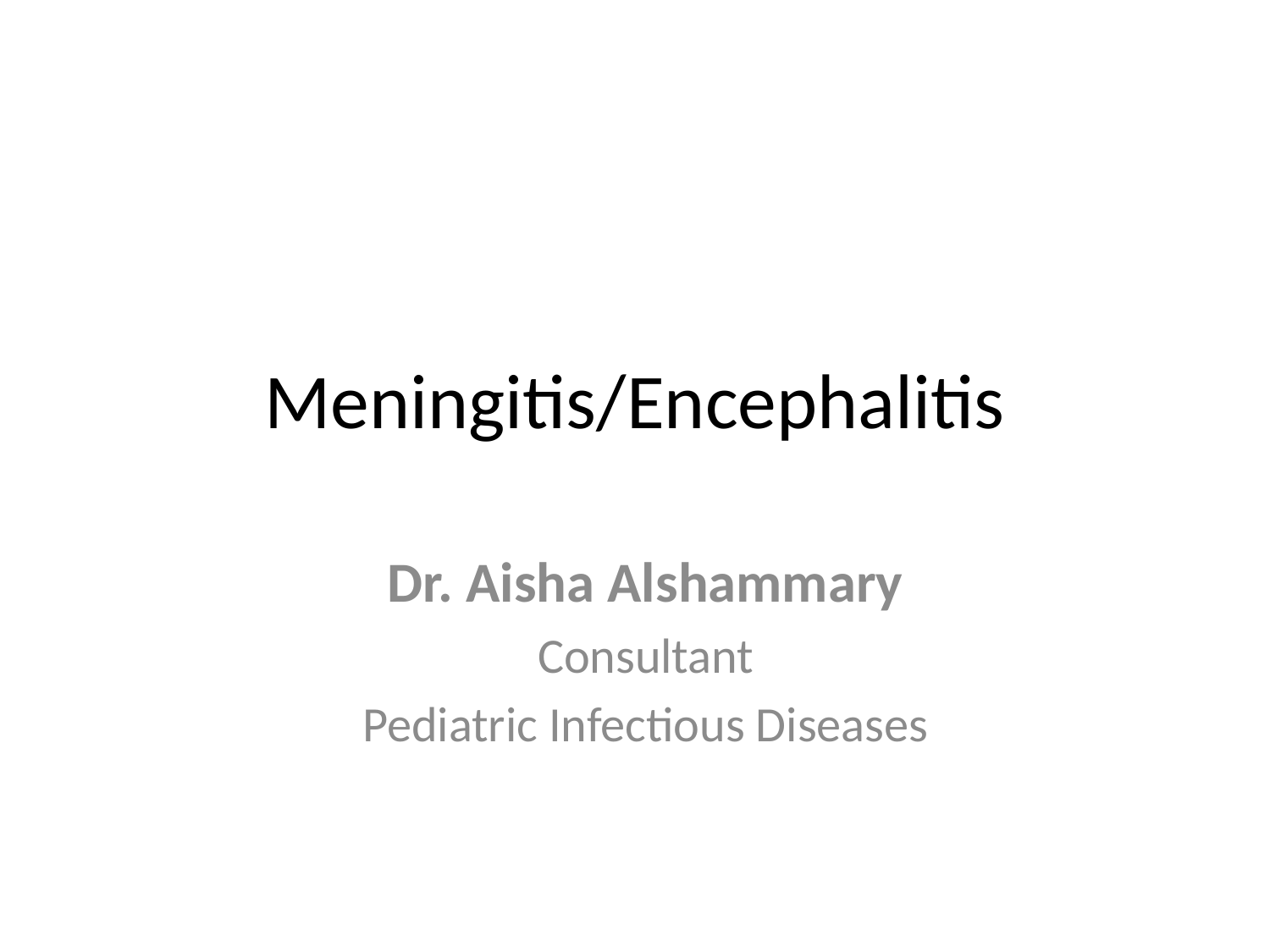

# Meningitis/Encephalitis
Dr. Aisha Alshammary
Consultant
Pediatric Infectious Diseases